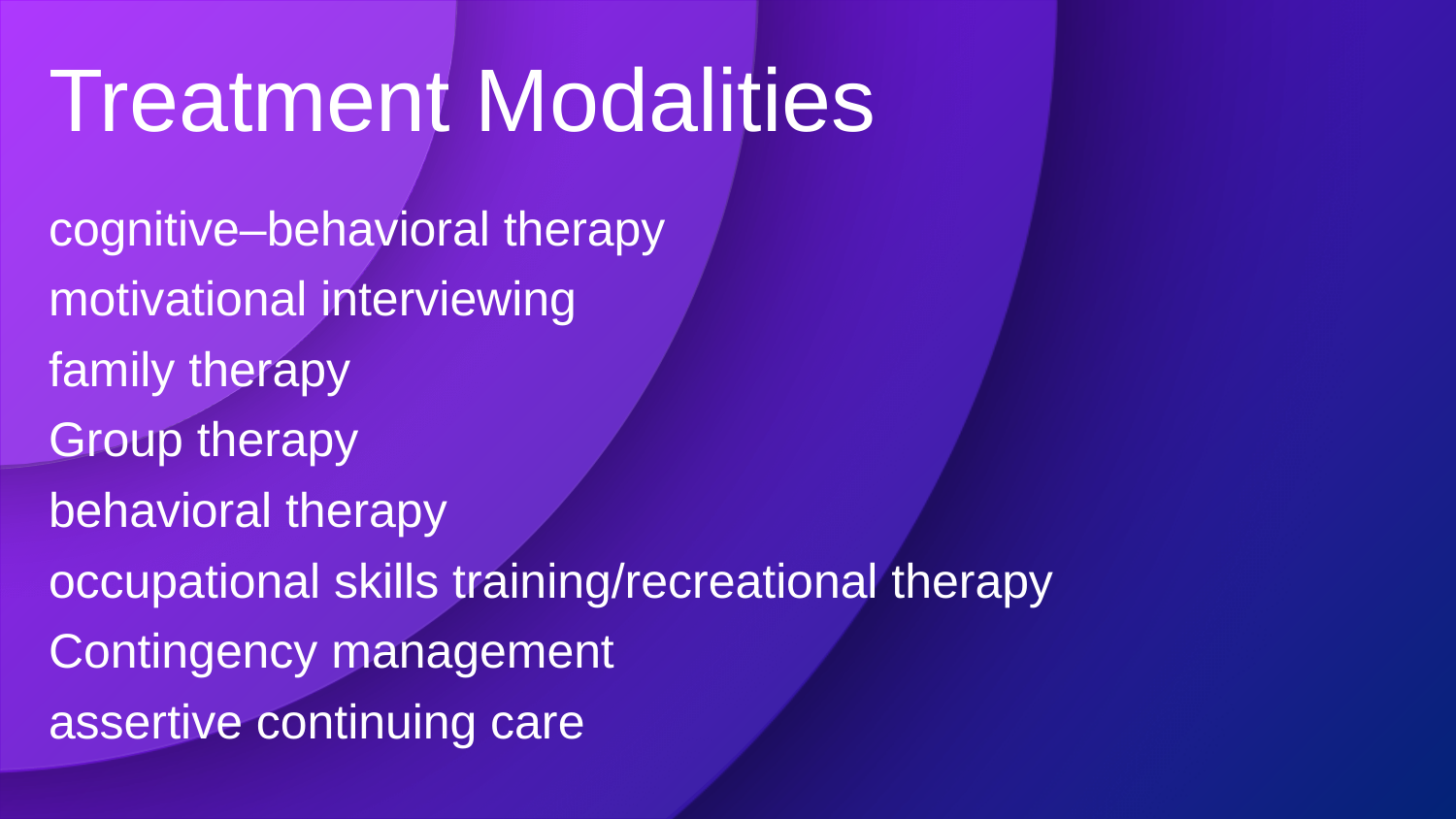

Treatment Modalities
cognitive–behavioral therapy
motivational interviewing
family therapy
Group therapy
behavioral therapy
occupational skills training/recreational therapy
Contingency management
assertive continuing care